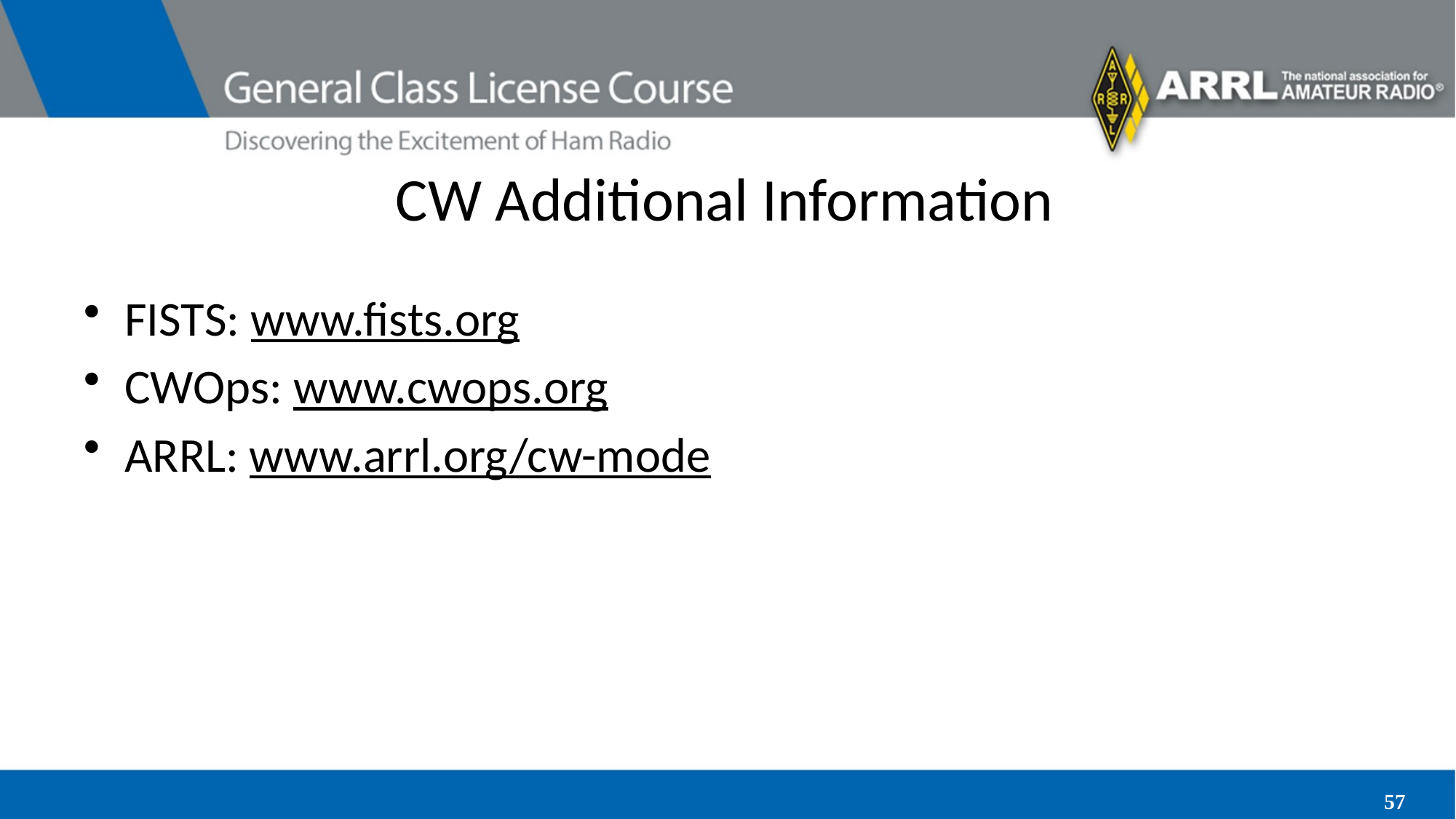

# CW Additional Information
FISTS: www.fists.org
CWOps: www.cwops.org
ARRL: www.arrl.org/cw-mode